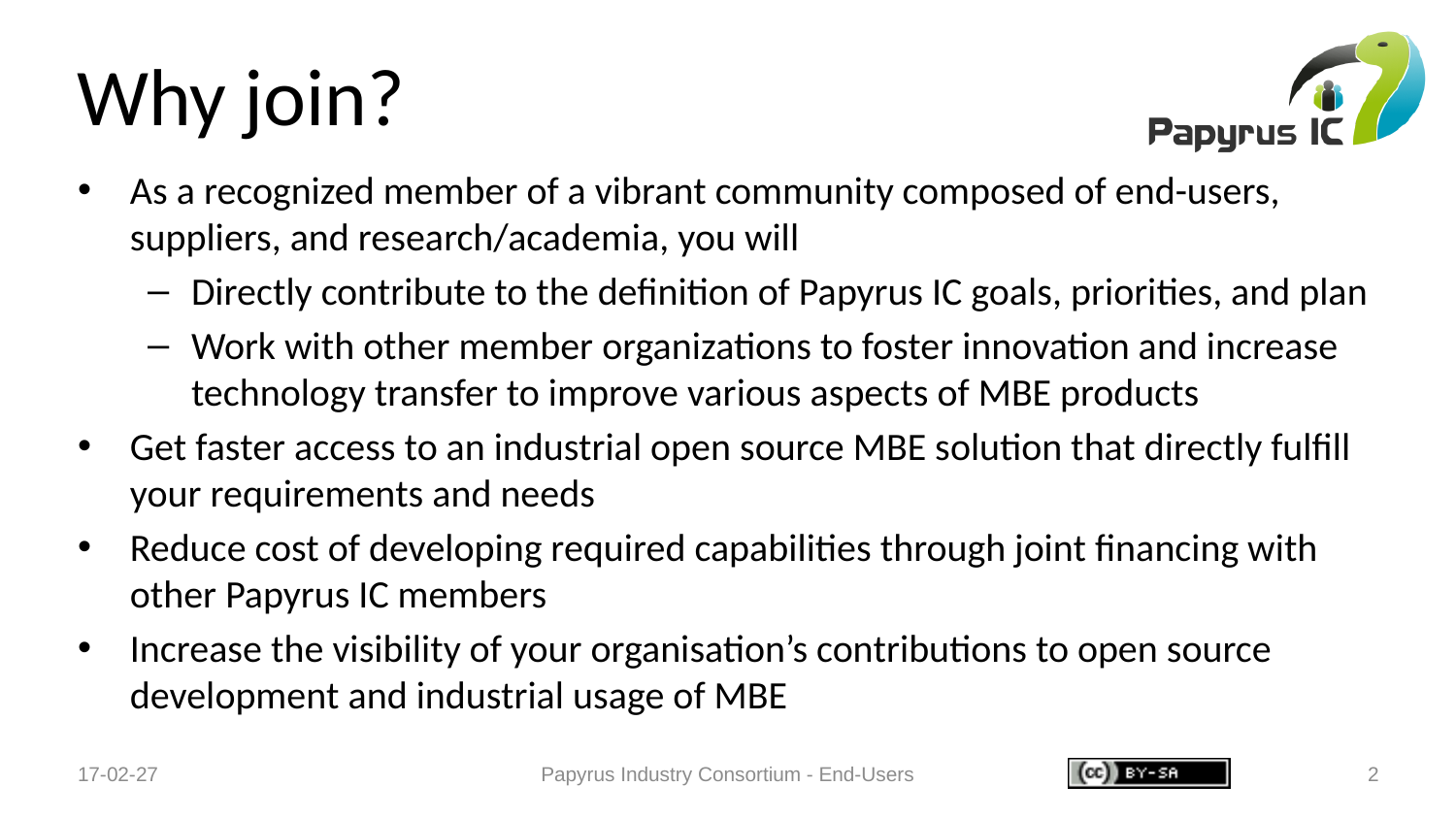

# Why join?
As a recognized member of a vibrant community composed of end-users, suppliers, and research/academia, you will
Directly contribute to the definition of Papyrus IC goals, priorities, and plan
Work with other member organizations to foster innovation and increase technology transfer to improve various aspects of MBE products
Get faster access to an industrial open source MBE solution that directly fulfill your requirements and needs
Reduce cost of developing required capabilities through joint financing with other Papyrus IC members
Increase the visibility of your organisation’s contributions to open source development and industrial usage of MBE

17-02-27
Papyrus Industry Consortium - End-Users
2